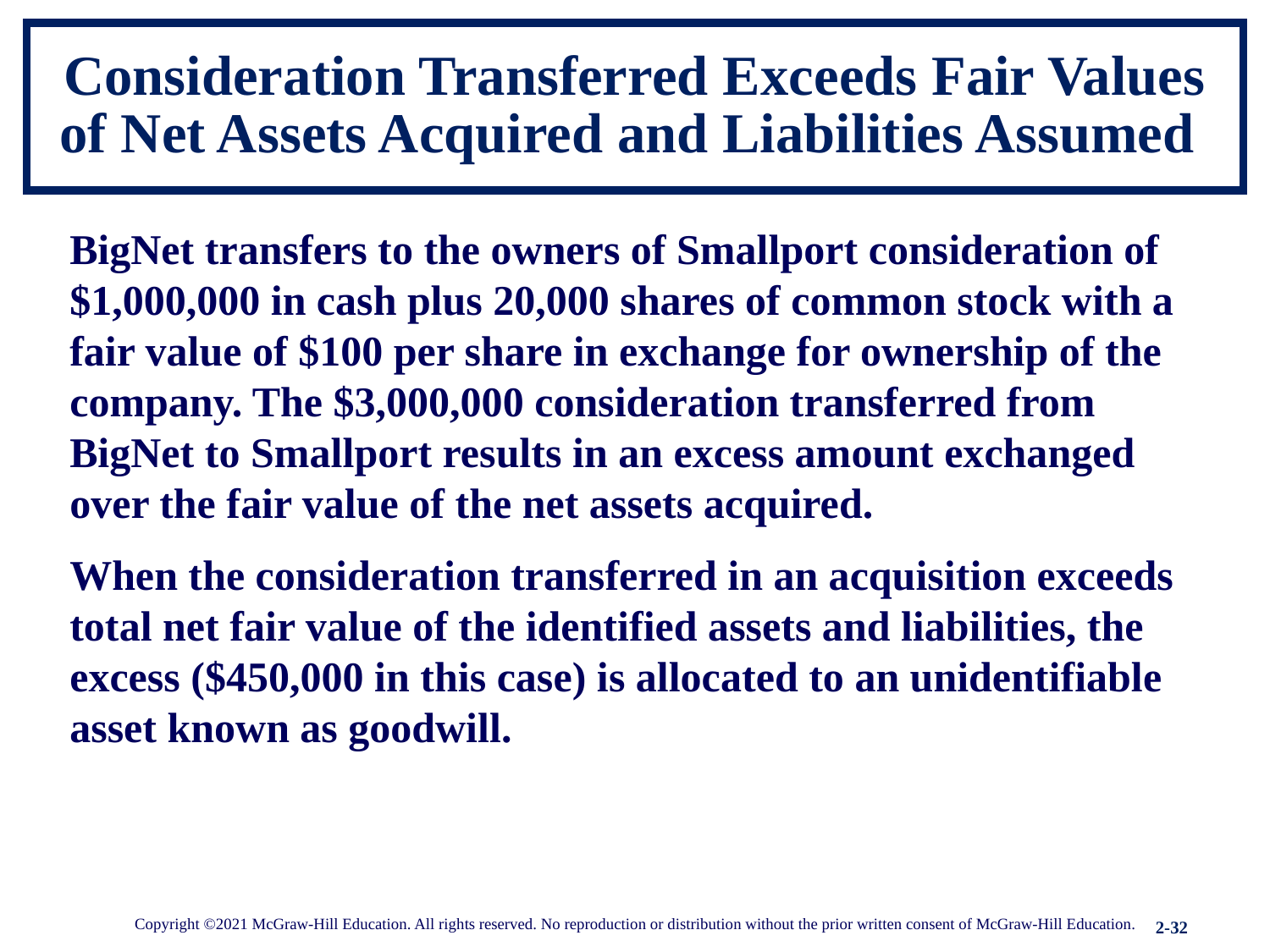

# Consideration Transferred Exceeds Fair Values of Net Assets Acquired and Liabilities Assumed
BigNet transfers to the owners of Smallport consideration of $1,000,000 in cash plus 20,000 shares of common stock with a fair value of $100 per share in exchange for ownership of the company. The $3,000,000 consideration transferred from BigNet to Smallport results in an excess amount exchanged over the fair value of the net assets acquired.
When the consideration transferred in an acquisition exceeds total net fair value of the identified assets and liabilities, the excess ($450,000 in this case) is allocated to an unidentifiable asset known as goodwill.

Copyright ©2021 McGraw-Hill Education. All rights reserved. No reproduction or distribution without the prior written consent of McGraw-Hill Education.
2-32